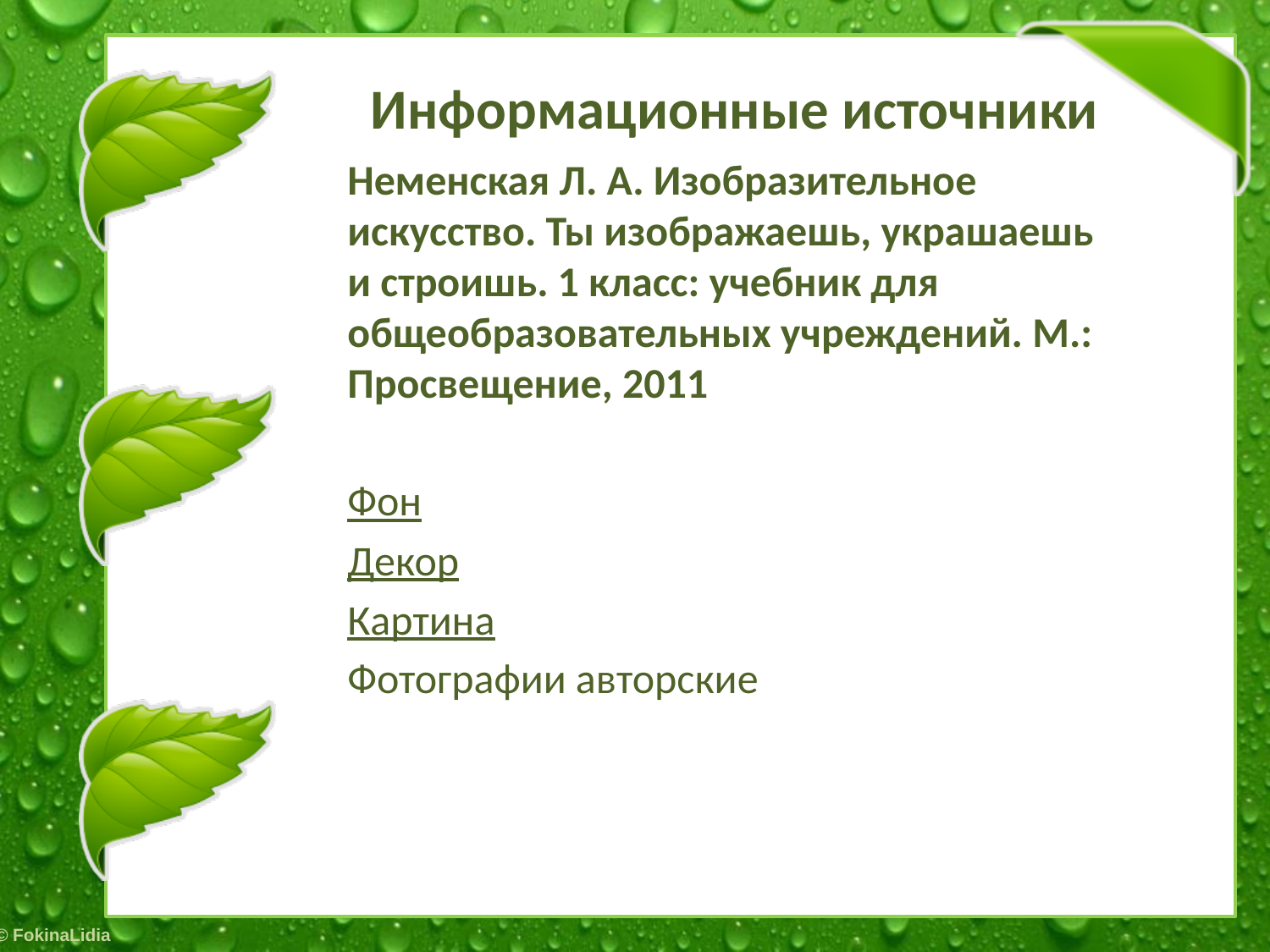

# Информационные источники
Неменская Л. А. Изобразительное искусство. Ты изображаешь, украшаешь и строишь. 1 класс: учебник для общеобразовательных учреждений. М.: Просвещение, 2011

Фон
Декор
Картина
Фотографии авторские